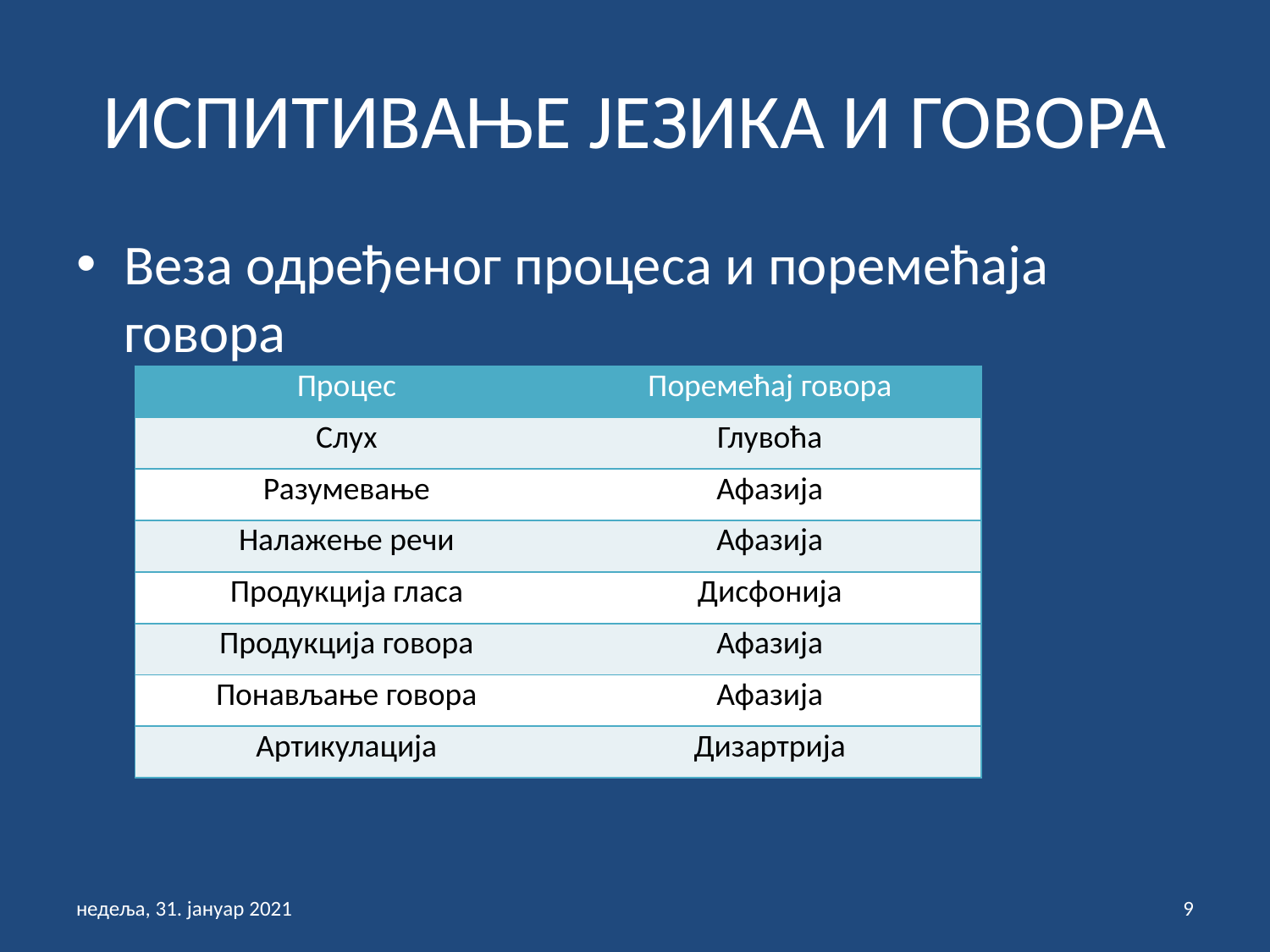

# ИСПИТИВАЊЕ ЈЕЗИКА И ГОВОРА
Веза одређеног процеса и поремећаја говора

| Процес | Поремећај говора |
| --- | --- |
| Слух | Глувоћа |
| Разумевање | Афазија |
| Налажење речи | Афазија |
| Продукција гласа | Дисфонија |
| Продукција говора | Афазија |
| Понављање говора | Афазија |
| Артикулација | Дизартрија |
недеља, 31. јануар 2021
9